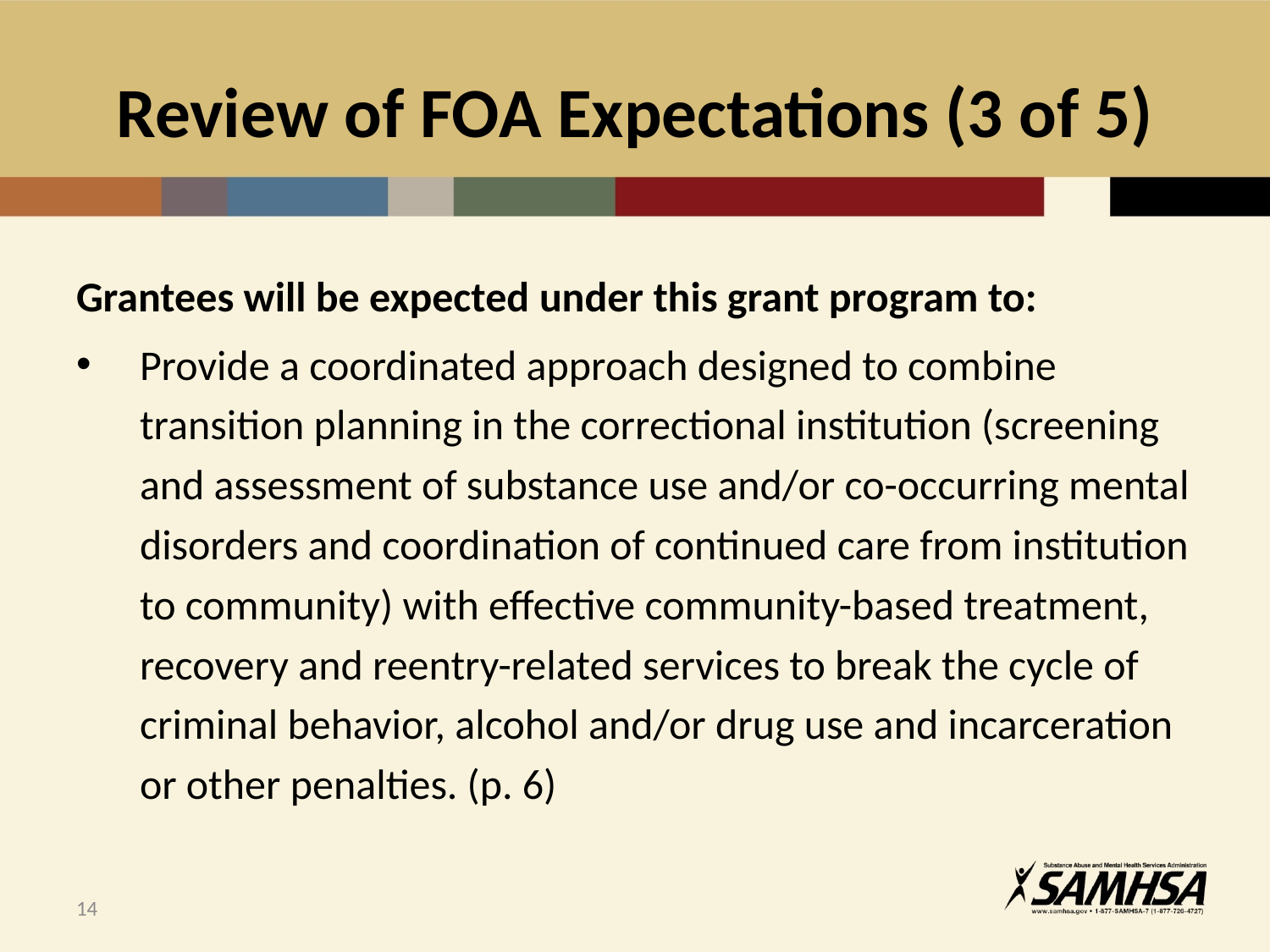

# Review of FOA Expectations (3 of 5)
Grantees will be expected under this grant program to:
Provide a coordinated approach designed to combine transition planning in the correctional institution (screening and assessment of substance use and/or co-occurring mental disorders and coordination of continued care from institution to community) with effective community-based treatment, recovery and reentry-related services to break the cycle of criminal behavior, alcohol and/or drug use and incarceration or other penalties. (p. 6)

14